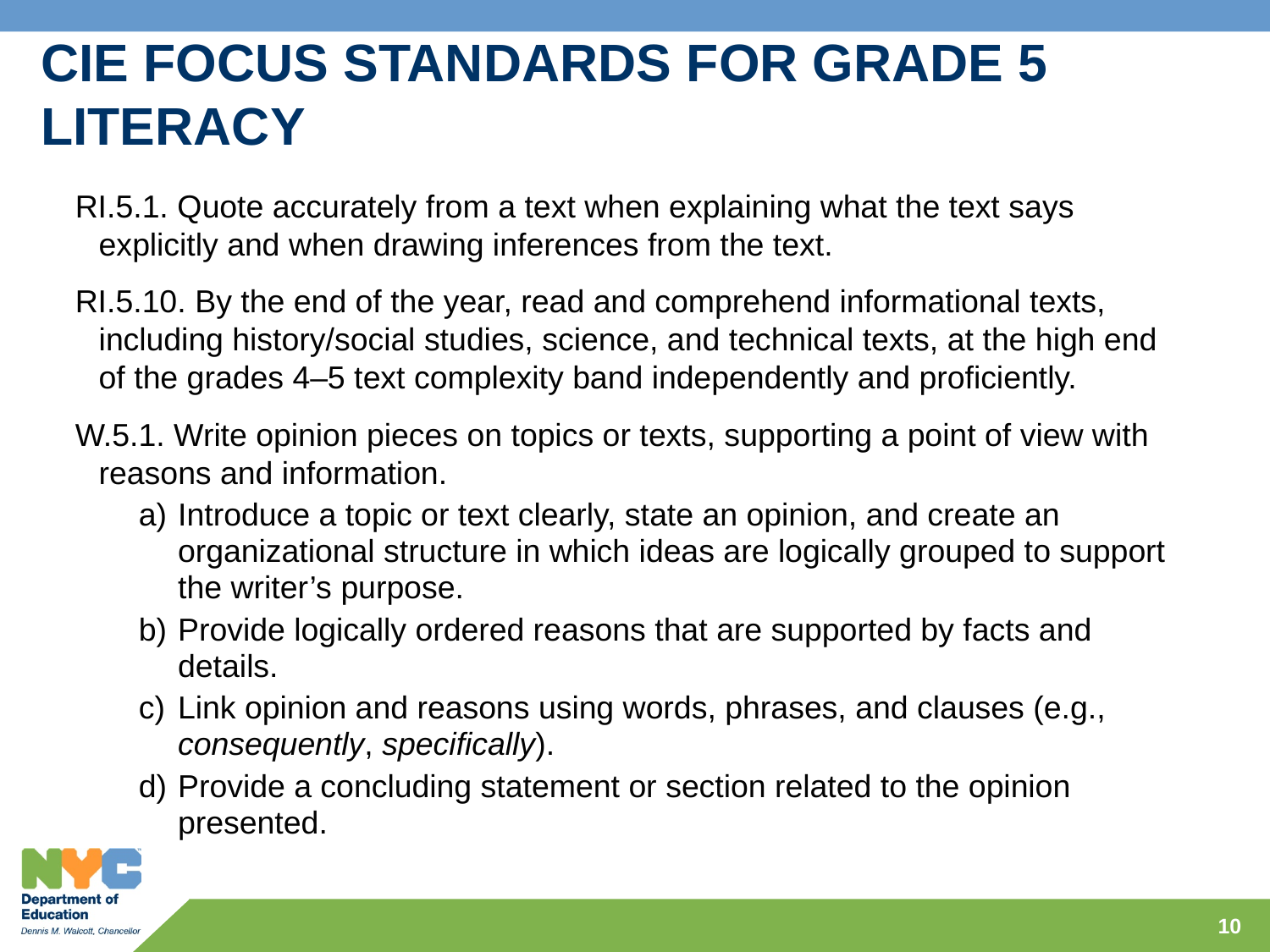

# CIE FOCUS STANDARDS FOR GRADE 5 LITERACY
RI.5.1. Quote accurately from a text when explaining what the text says explicitly and when drawing inferences from the text.
RI.5.10. By the end of the year, read and comprehend informational texts, including history/social studies, science, and technical texts, at the high end of the grades 4–5 text complexity band independently and proficiently.
W.5.1. Write opinion pieces on topics or texts, supporting a point of view with reasons and information.
Introduce a topic or text clearly, state an opinion, and create an organizational structure in which ideas are logically grouped to support the writer’s purpose.
Provide logically ordered reasons that are supported by facts and details.
Link opinion and reasons using words, phrases, and clauses (e.g., consequently, specifically).
Provide a concluding statement or section related to the opinion presented.

10